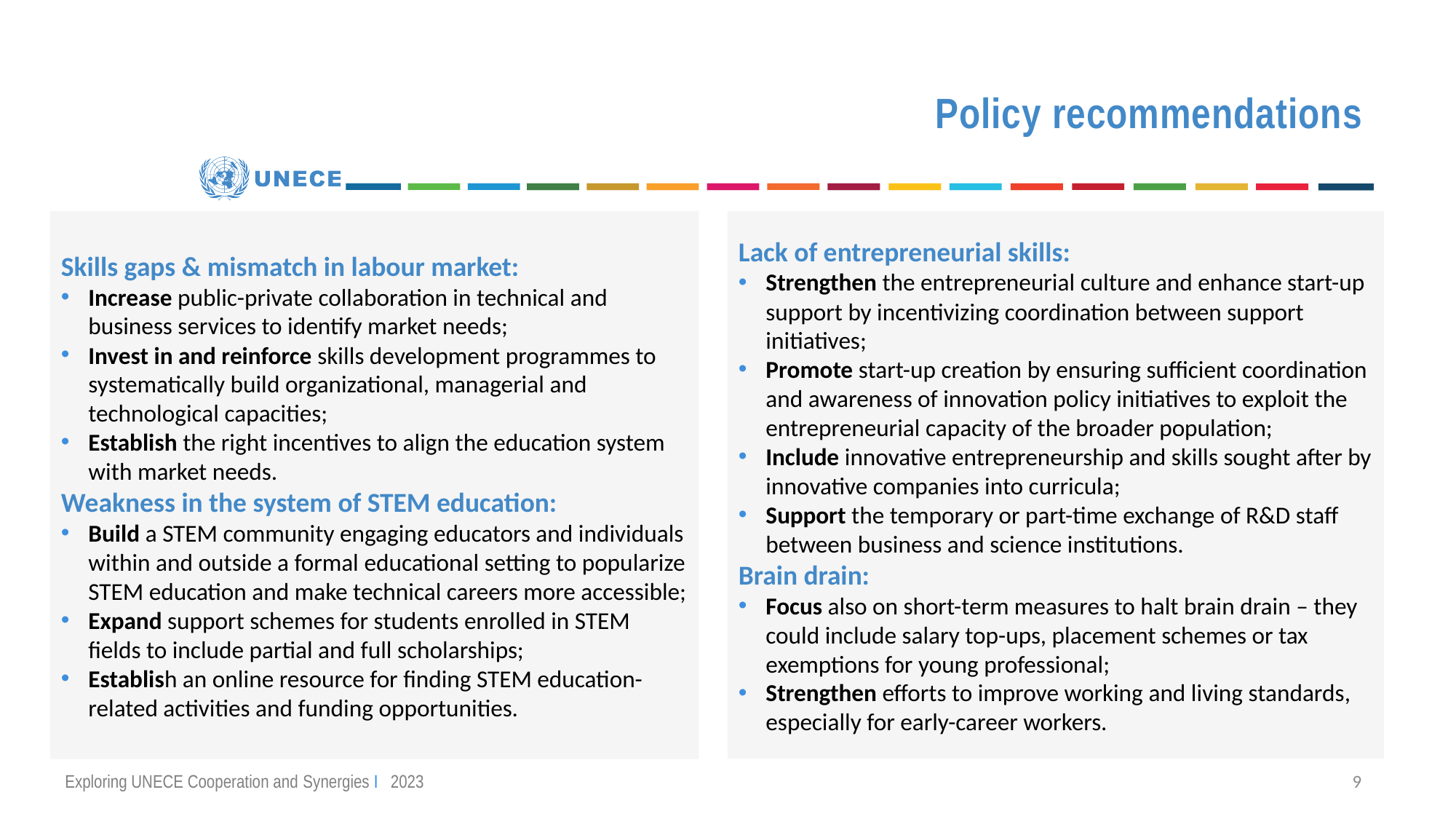

Policy recommendations

Skills gaps & mismatch in labour market:
Increase public-private collaboration in technical and business services to identify market needs;
Invest in and reinforce skills development programmes to systematically build organizational, managerial and technological capacities;
Establish the right incentives to align the education system with market needs.
Weakness in the system of STEM education:
Build a STEM community engaging educators and individuals within and outside a formal educational setting to popularize STEM education and make technical careers more accessible;
Expand support schemes for students enrolled in STEM fields to include partial and full scholarships;
Establish an online resource for finding STEM education-related activities and funding opportunities.
Lack of entrepreneurial skills:
Strengthen the entrepreneurial culture and enhance start-up support by incentivizing coordination between support initiatives;
Promote start-up creation by ensuring sufficient coordination and awareness of innovation policy initiatives to exploit the entrepreneurial capacity of the broader population;
Include innovative entrepreneurship and skills sought after by innovative companies into curricula;
Support the temporary or part-time exchange of R&D staff between business and science institutions.
Brain drain:
Focus also on short-term measures to halt brain drain – they could include salary top-ups, placement schemes or tax exemptions for young professional;
Strengthen efforts to improve working and living standards, especially for early-career workers.
9